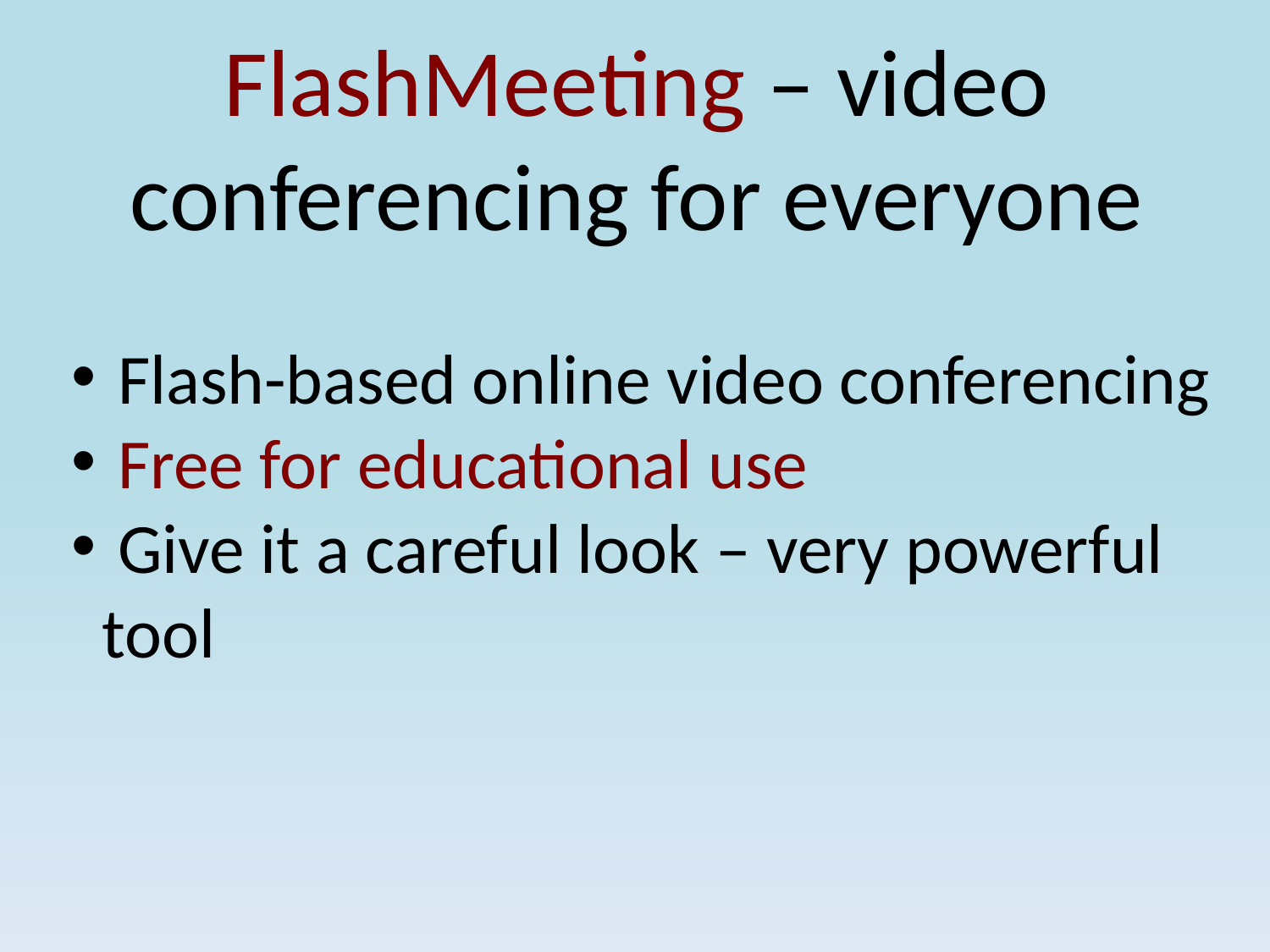

# FlashMeeting – video conferencing for everyone
 Flash-based online video conferencing
 Free for educational use
 Give it a careful look – very powerful tool